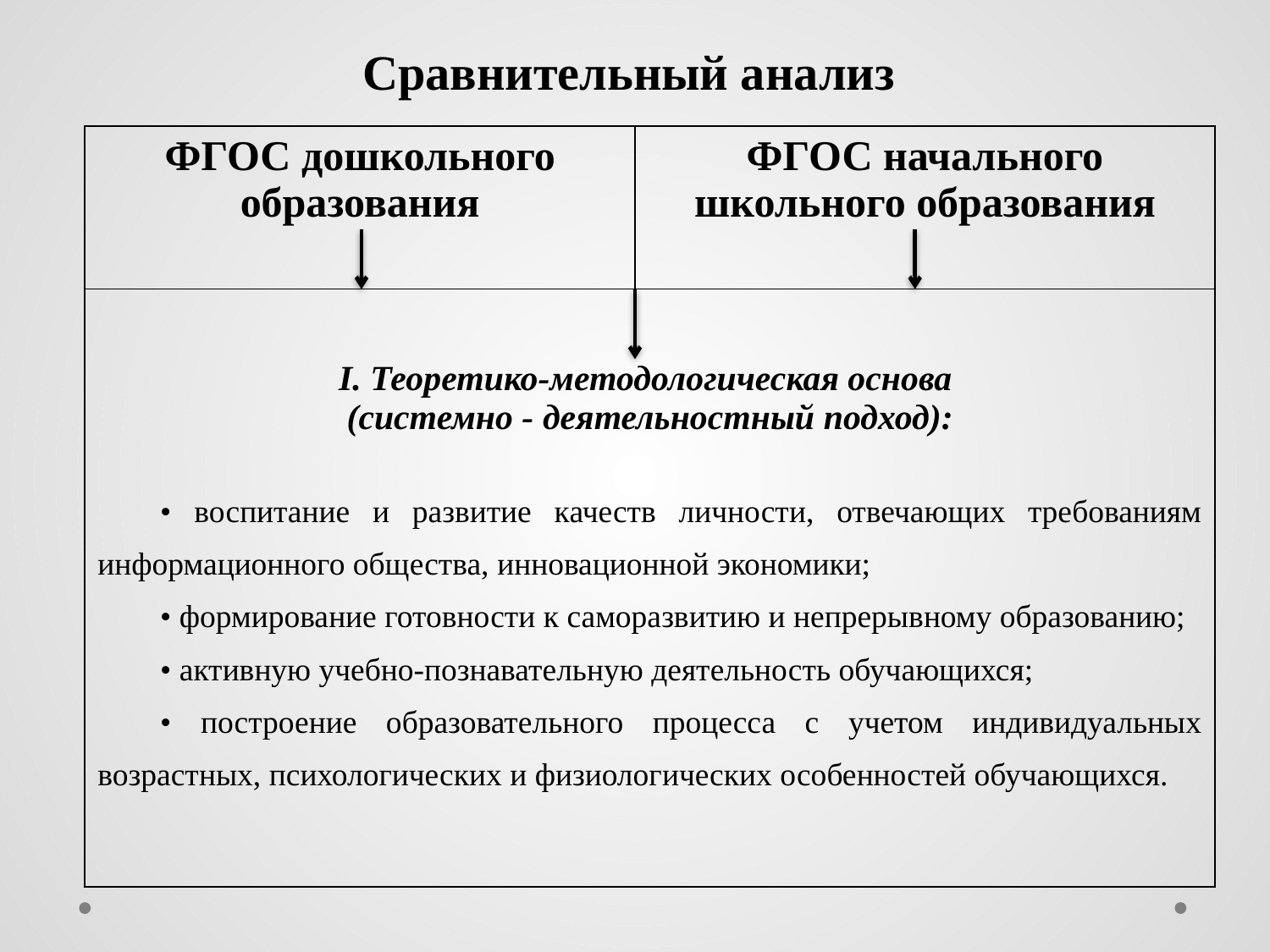

# Сравнительный анализ
| ФГОС дошкольного образования | ФГОС начального школьного образования |
| --- | --- |
| I. Теоретико-методологическая основа (системно - деятельностный подход): • воспитание и развитие качеств личности, отвечающих требованиям информационного общества, инновационной экономики; • формирование готовности к саморазвитию и непрерывному образованию; • активную учебно-познавательную деятельность обучающихся; • построение образовательного процесса с учетом индивидуальных возрастных, психологических и физиологических особенностей обучающихся. |  |